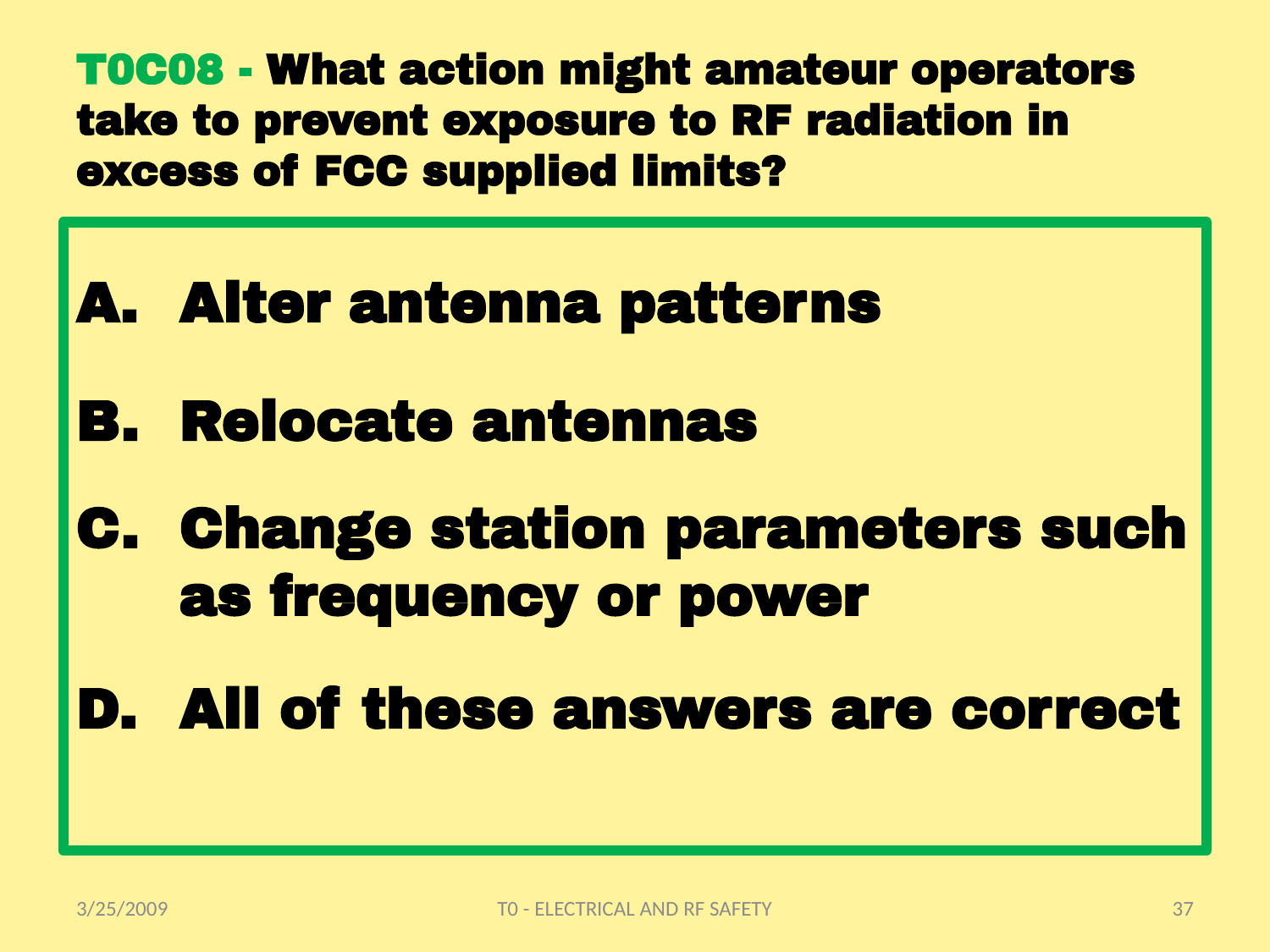

# T0C08 - What action might amateur operators take to prevent exposure to RF radiation in excess of FCC supplied limits?

Alter antenna patterns

Relocate antennas

Change station parameters such as frequency or power

All of these answers are correct
3/25/2009
T0 - ELECTRICAL AND RF SAFETY
37